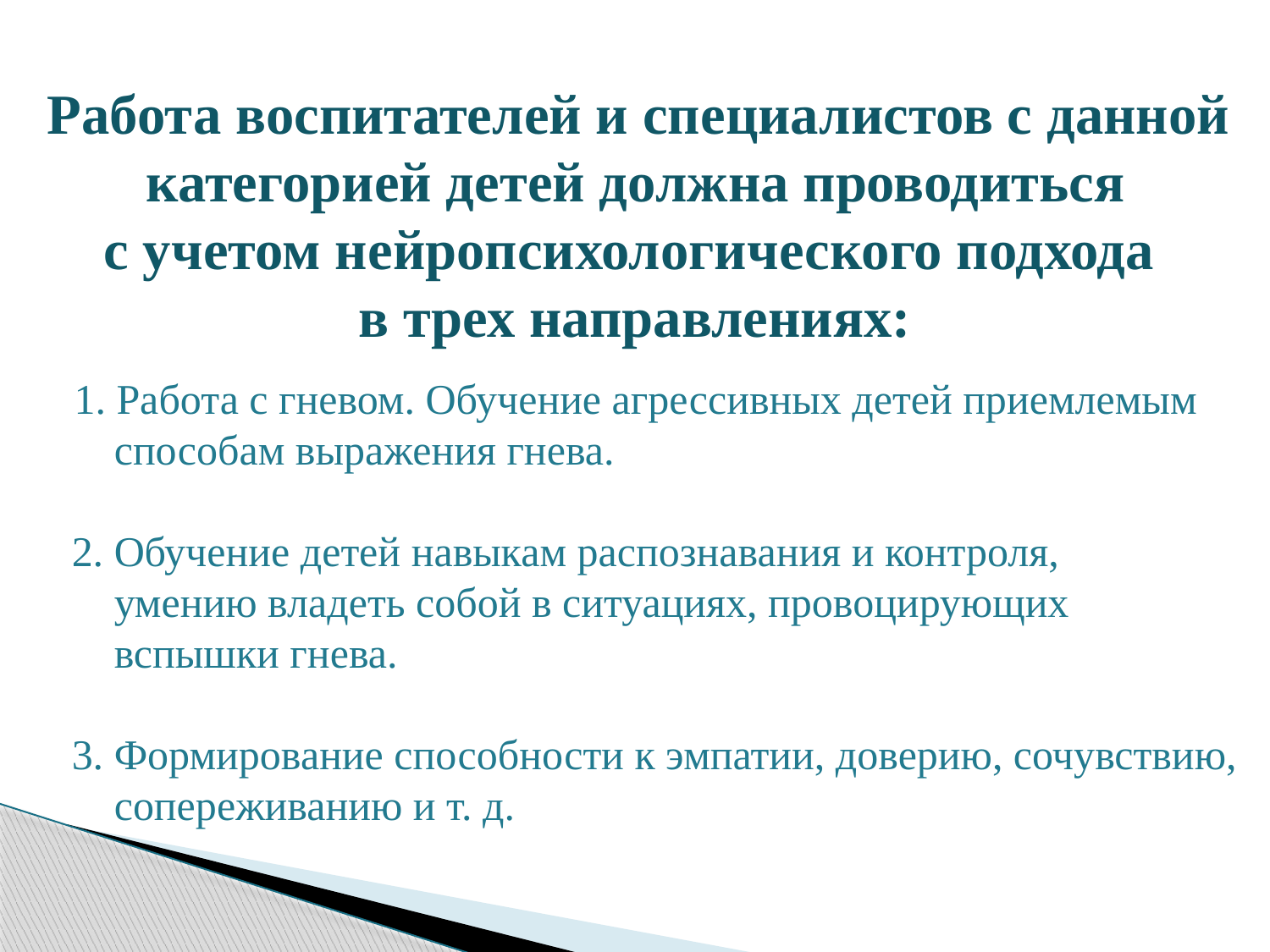

Работа воспитателей и специалистов с данной
         категорией детей должна проводиться
      с учетом нейропсихологического подхода
                        в трех направлениях:
          1. Работа с гневом. Обучение агрессивных детей приемлемым
         способам выражения гнева.
     2. Обучение детей навыкам распознавания и контроля,
         умению владеть собой в ситуациях, провоцирующих
         вспышки гнева.
     3. Формирование способности к эмпатии, доверию, сочувствию,
         сопереживанию и т. д.